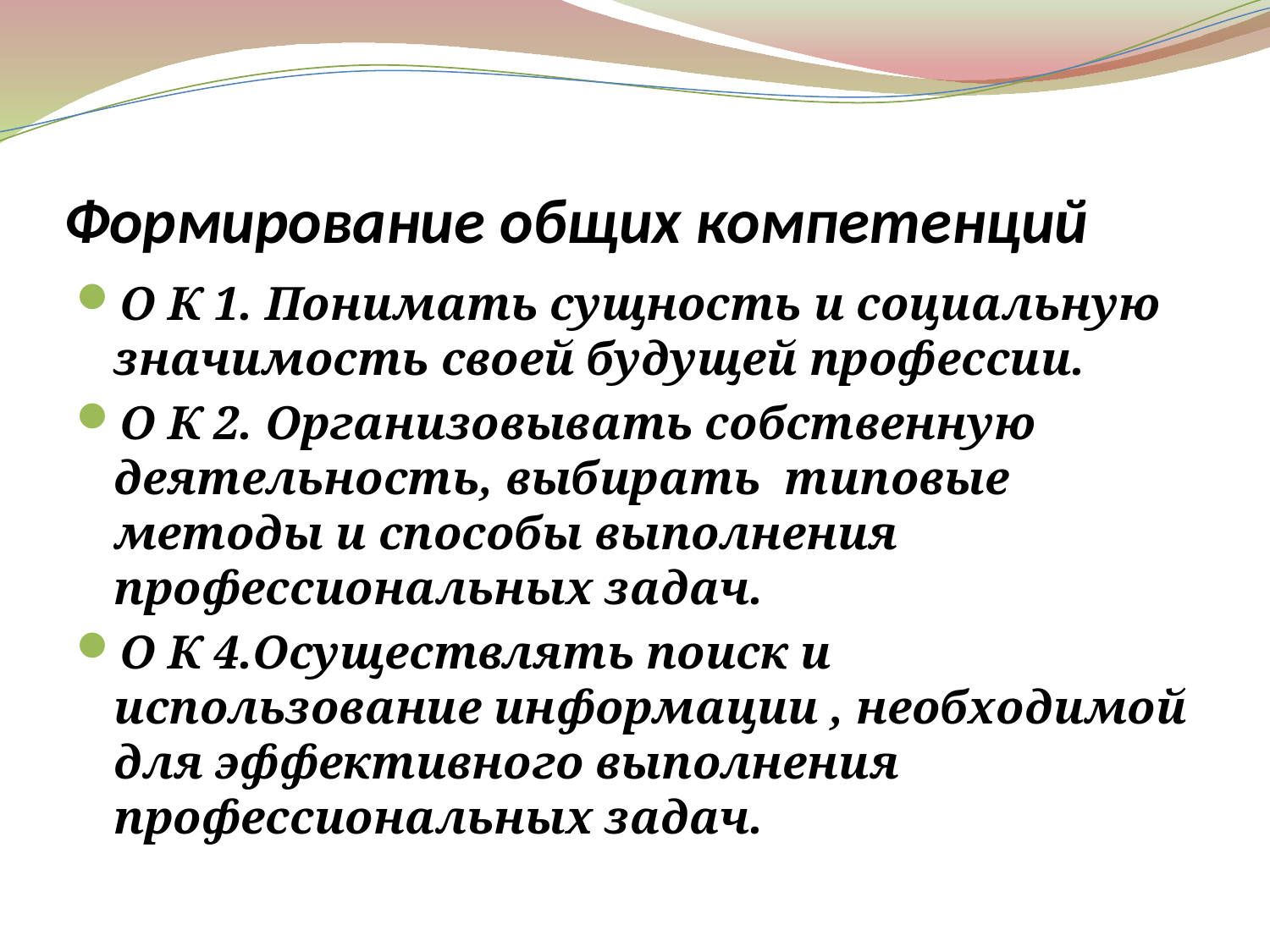

# Формирование общих компетенций
О К 1. Понимать сущность и социальную значимость своей будущей профессии.
О К 2. Организовывать собственную деятельность, выбирать  типовые методы и способы выполнения профессиональных задач.
О К 4.Осуществлять поиск и использование информации , необходимой для эффективного выполнения профессиональных задач.